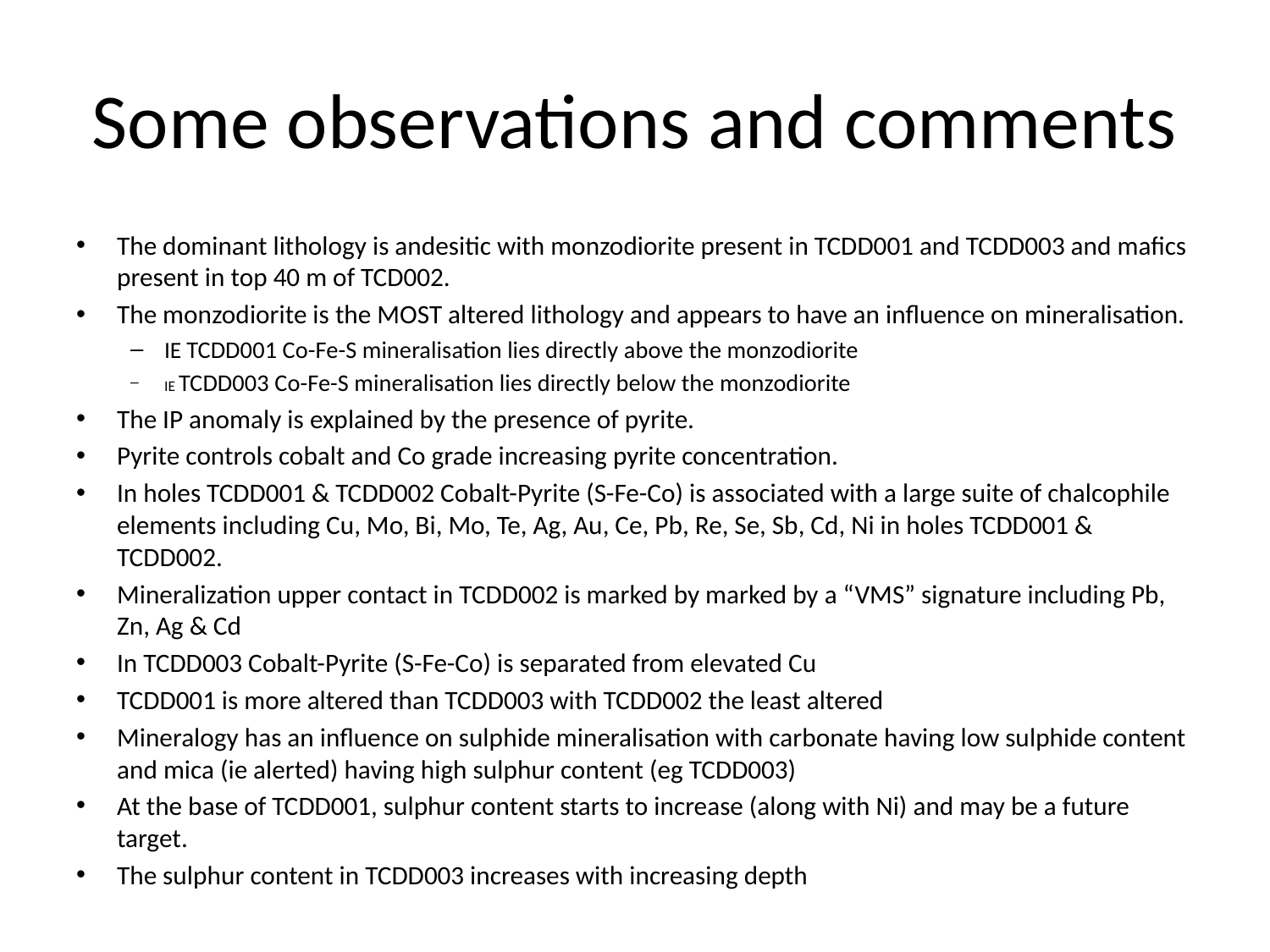

# Some observations and comments
The dominant lithology is andesitic with monzodiorite present in TCDD001 and TCDD003 and mafics present in top 40 m of TCD002.
The monzodiorite is the MOST altered lithology and appears to have an influence on mineralisation.
IE TCDD001 Co-Fe-S mineralisation lies directly above the monzodiorite
IE TCDD003 Co-Fe-S mineralisation lies directly below the monzodiorite
The IP anomaly is explained by the presence of pyrite.
Pyrite controls cobalt and Co grade increasing pyrite concentration.
In holes TCDD001 & TCDD002 Cobalt-Pyrite (S-Fe-Co) is associated with a large suite of chalcophile elements including Cu, Mo, Bi, Mo, Te, Ag, Au, Ce, Pb, Re, Se, Sb, Cd, Ni in holes TCDD001 & TCDD002.
Mineralization upper contact in TCDD002 is marked by marked by a “VMS” signature including Pb, Zn, Ag & Cd
In TCDD003 Cobalt-Pyrite (S-Fe-Co) is separated from elevated Cu
TCDD001 is more altered than TCDD003 with TCDD002 the least altered
Mineralogy has an influence on sulphide mineralisation with carbonate having low sulphide content and mica (ie alerted) having high sulphur content (eg TCDD003)
At the base of TCDD001, sulphur content starts to increase (along with Ni) and may be a future target.
The sulphur content in TCDD003 increases with increasing depth